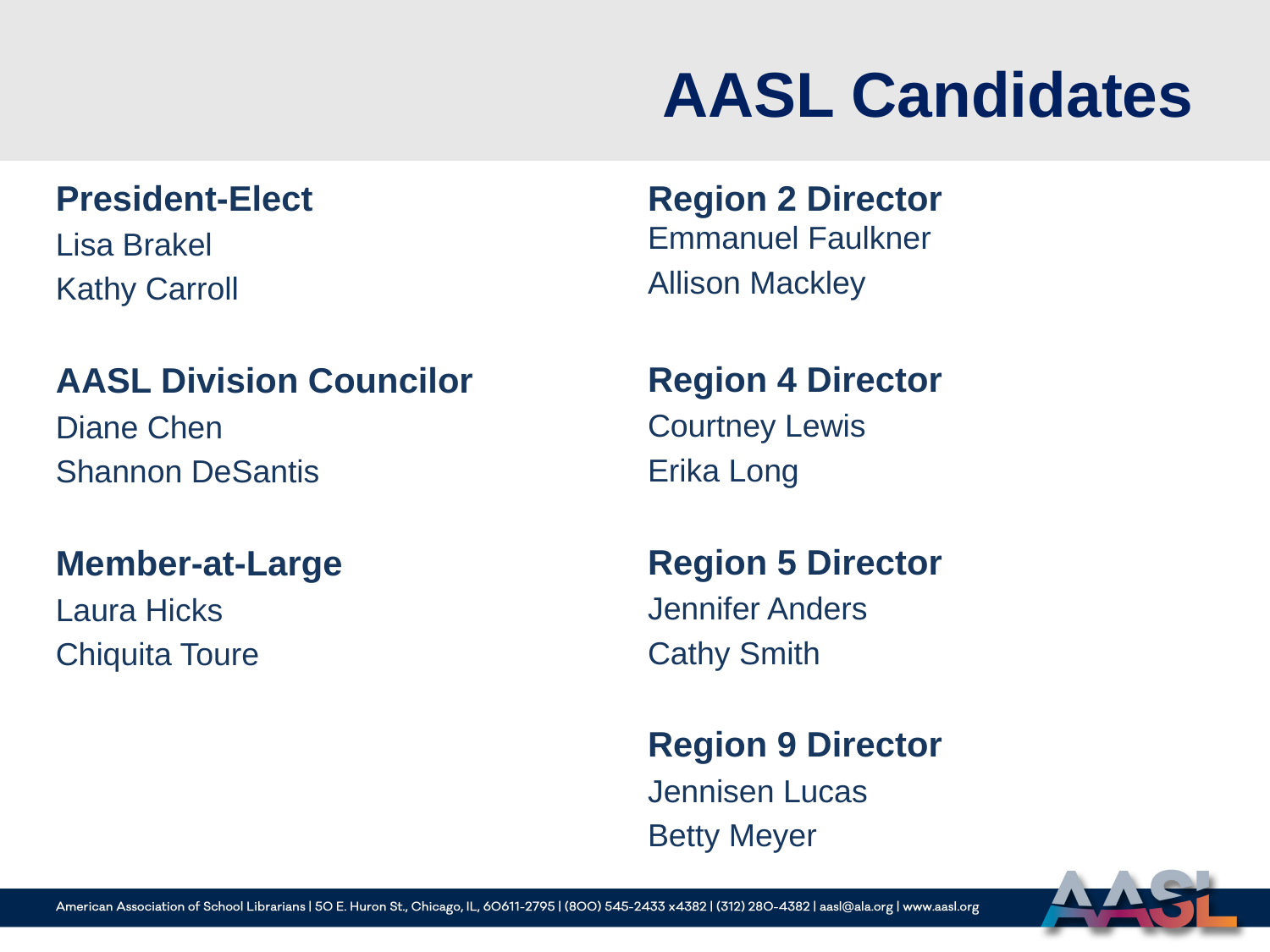

# AASL Candidates
President-Elect
Lisa Brakel
Kathy Carroll

AASL Division Councilor
Diane Chen
Shannon DeSantis

Member-at-Large
Laura Hicks
Chiquita Toure

Region 2 Director
Emmanuel Faulkner
Allison Mackley

Region 4 Director
Courtney Lewis
Erika Long

Region 5 Director
Jennifer Anders
Cathy Smith

Region 9 Director
Jennisen Lucas
Betty Meyer